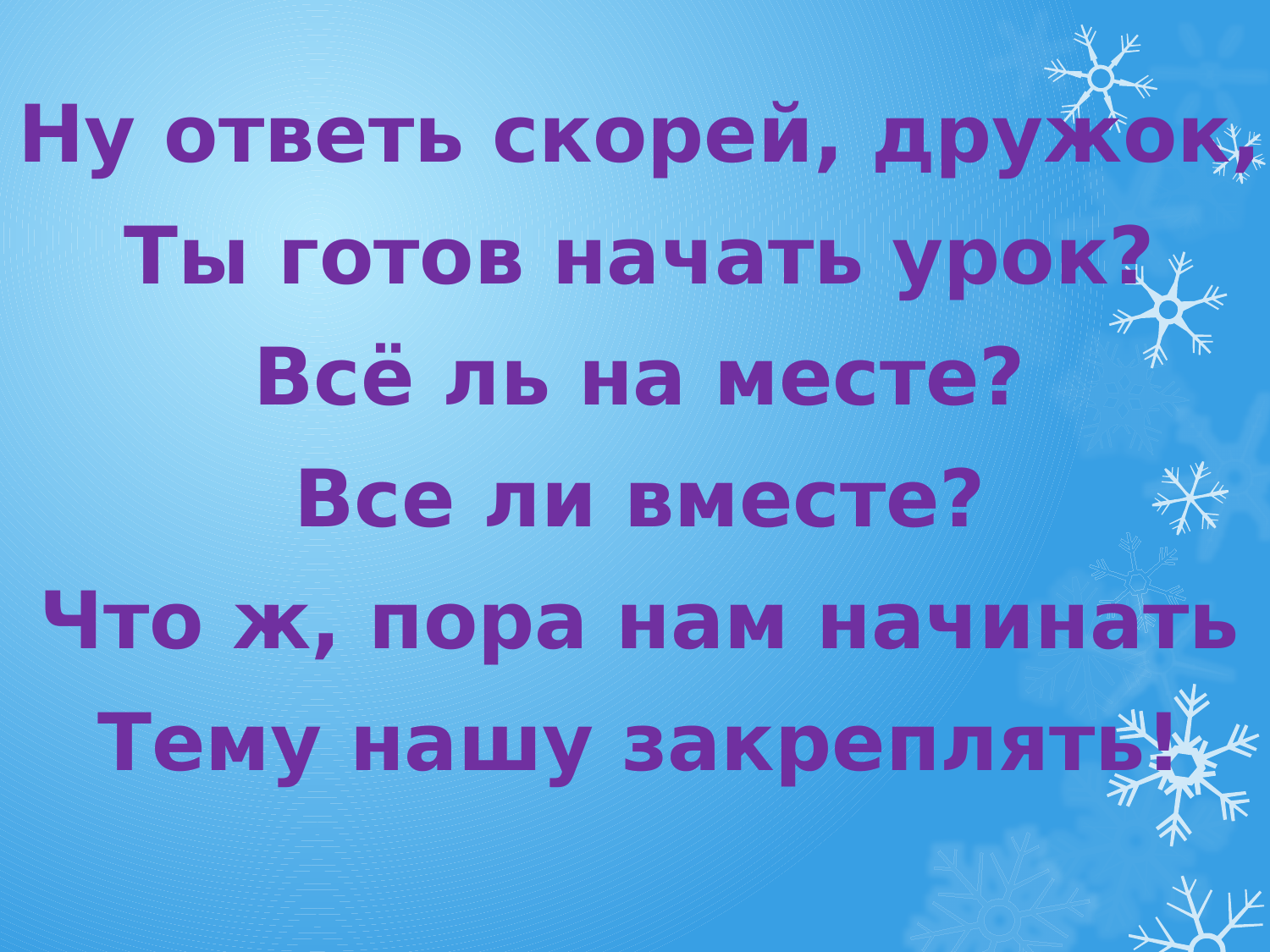

Ну ответь скорей, дружок,
Ты готов начать урок?
Всё ль на месте?
Все ли вместе?
Что ж, пора нам начинать
Тему нашу закреплять!